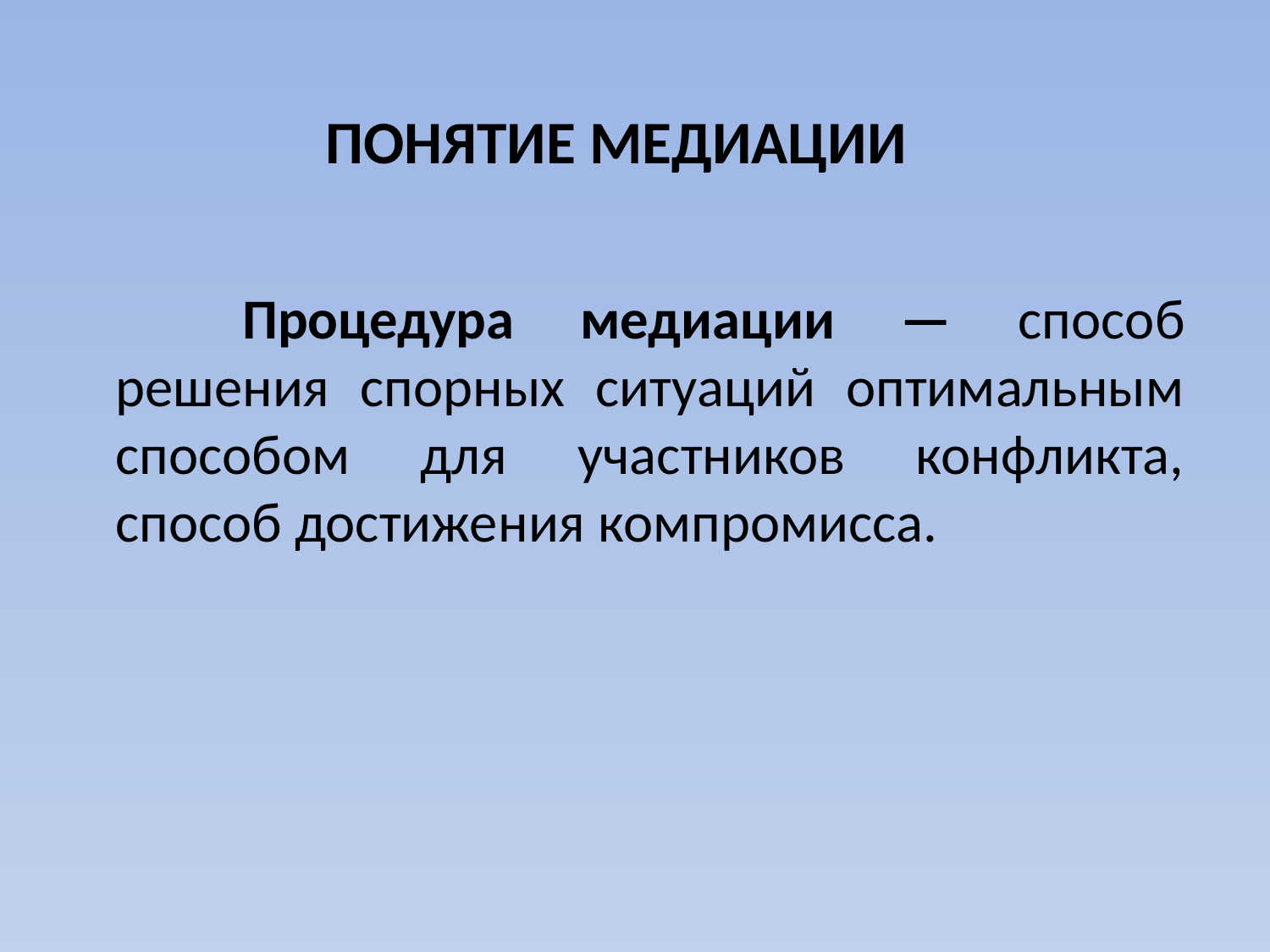

# ПОНЯТИЕ МЕДИАЦИИ
		Процедура медиации — способ решения спорных ситуаций оптимальным способом для участников конфликта, способ достижения компромисса.